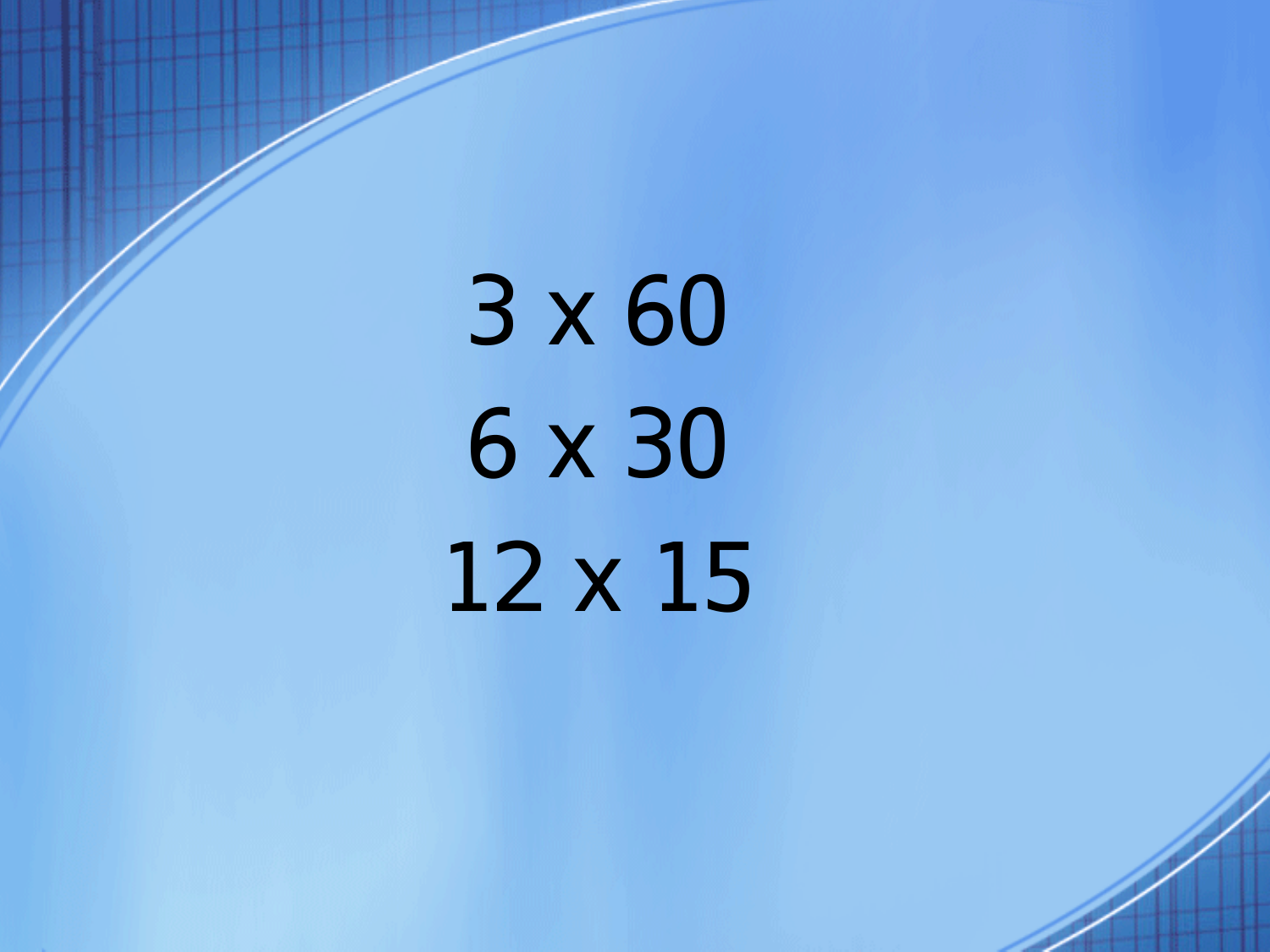

3 x 60
6 x 30
12 x 15